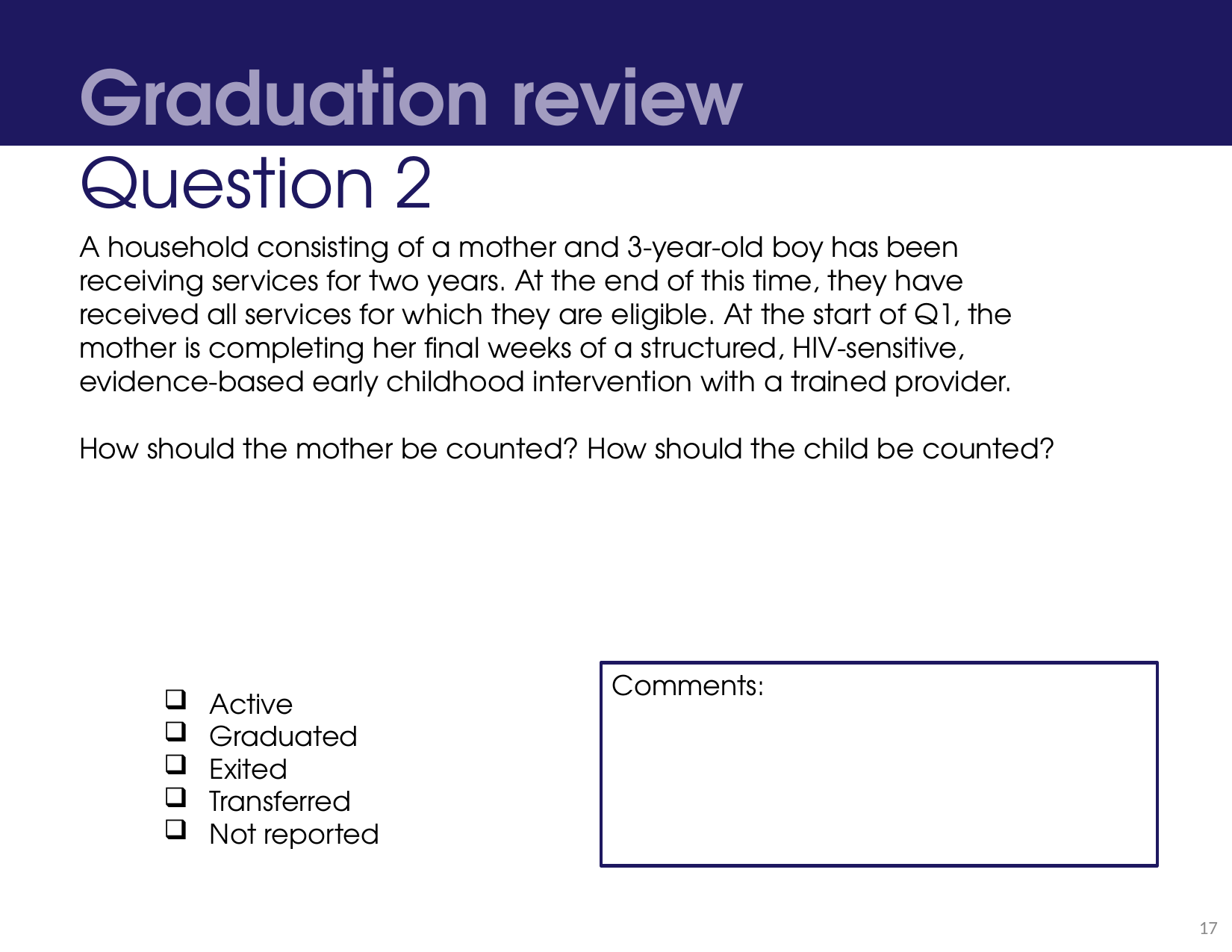

# Graduation review
Question 2
A household consisting of a mother and 3-year-old boy has been receiving services for two years. At the end of this time, they have received all services for which they are eligible. At the start of Q1, the mother is completing her final weeks of a structured, HIV-sensitive, evidence-based early childhood intervention with a trained provider.

How should the mother be counted? How should the child be counted?

Active
Graduated
Exited
Transferred
Not reported

Comments:
17